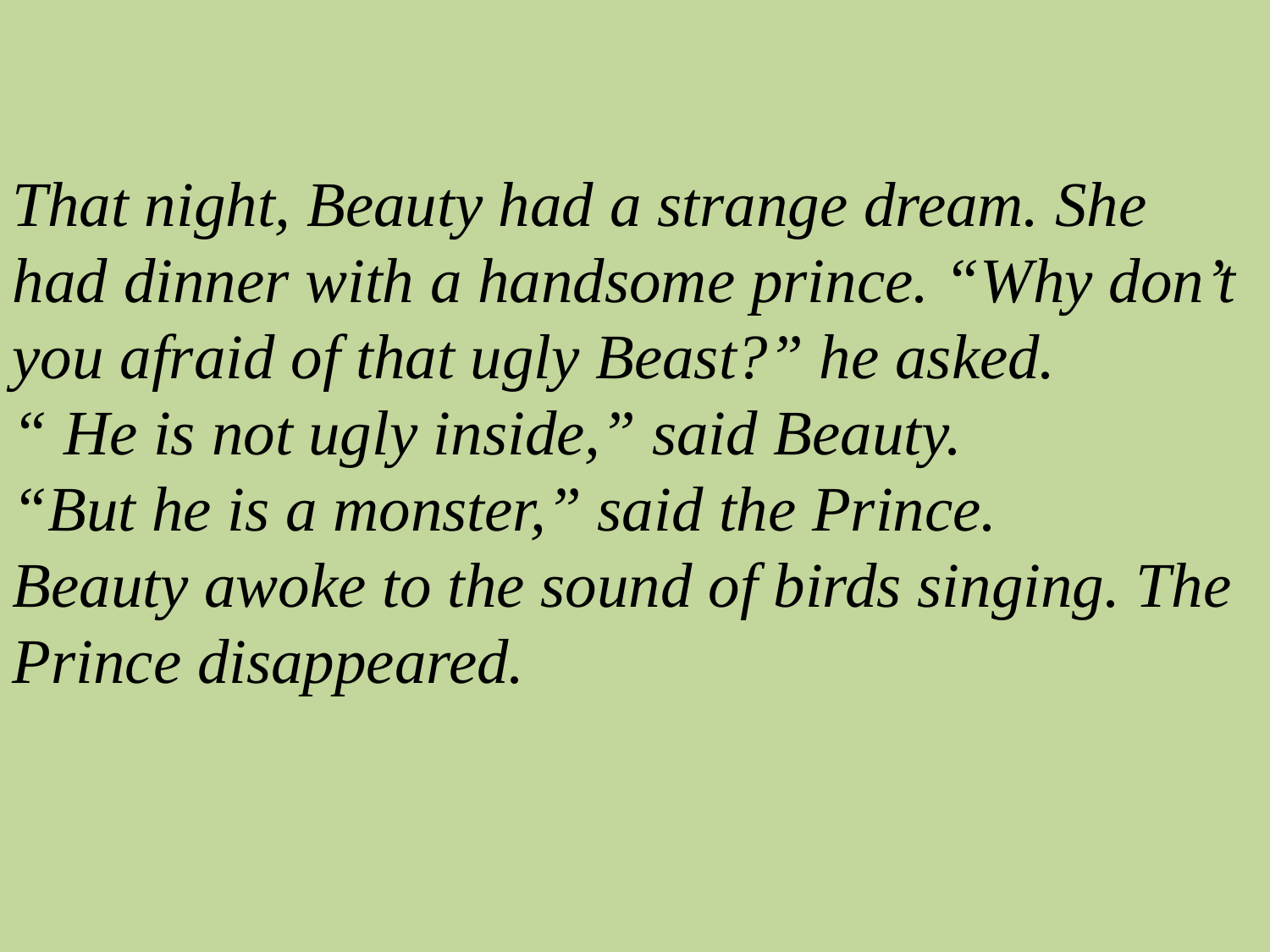

That night, Beauty had a strange dream. She had dinner with a handsome prince. “Why don’t you afraid of that ugly Beast?” he asked.
“ He is not ugly inside,” said Beauty.
“But he is a monster,” said the Prince.
Beauty awoke to the sound of birds singing. The Prince disappeared.
#